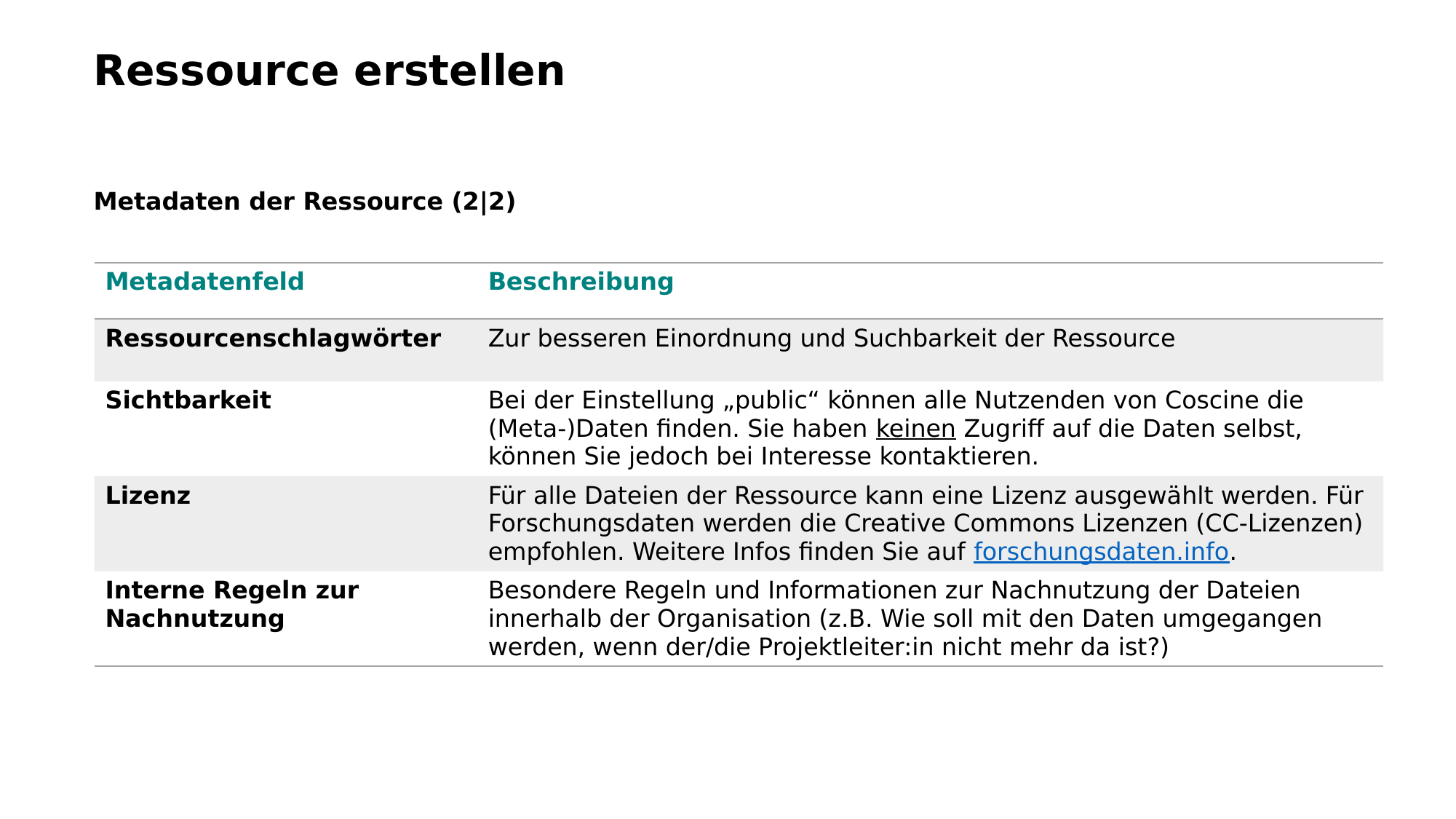

# Ressource erstellen
Metadaten der Ressource (2|2)
| Metadatenfeld | Beschreibung |
| --- | --- |
| Ressourcenschlagwörter | Zur besseren Einordnung und Suchbarkeit der Ressource |
| Sichtbarkeit | Bei der Einstellung „public“ können alle Nutzenden von Coscine die (Meta-)Daten finden. Sie haben keinen Zugriff auf die Daten selbst, können Sie jedoch bei Interesse kontaktieren. |
| Lizenz | Für alle Dateien der Ressource kann eine Lizenz ausgewählt werden. Für Forschungsdaten werden die Creative Commons Lizenzen (CC-Lizenzen) empfohlen. Weitere Infos finden Sie auf forschungsdaten.info. |
| Interne Regeln zur Nachnutzung | Besondere Regeln und Informationen zur Nachnutzung der Dateien innerhalb der Organisation (z.B. Wie soll mit den Daten umgegangen werden, wenn der/die Projektleiter:in nicht mehr da ist?) |